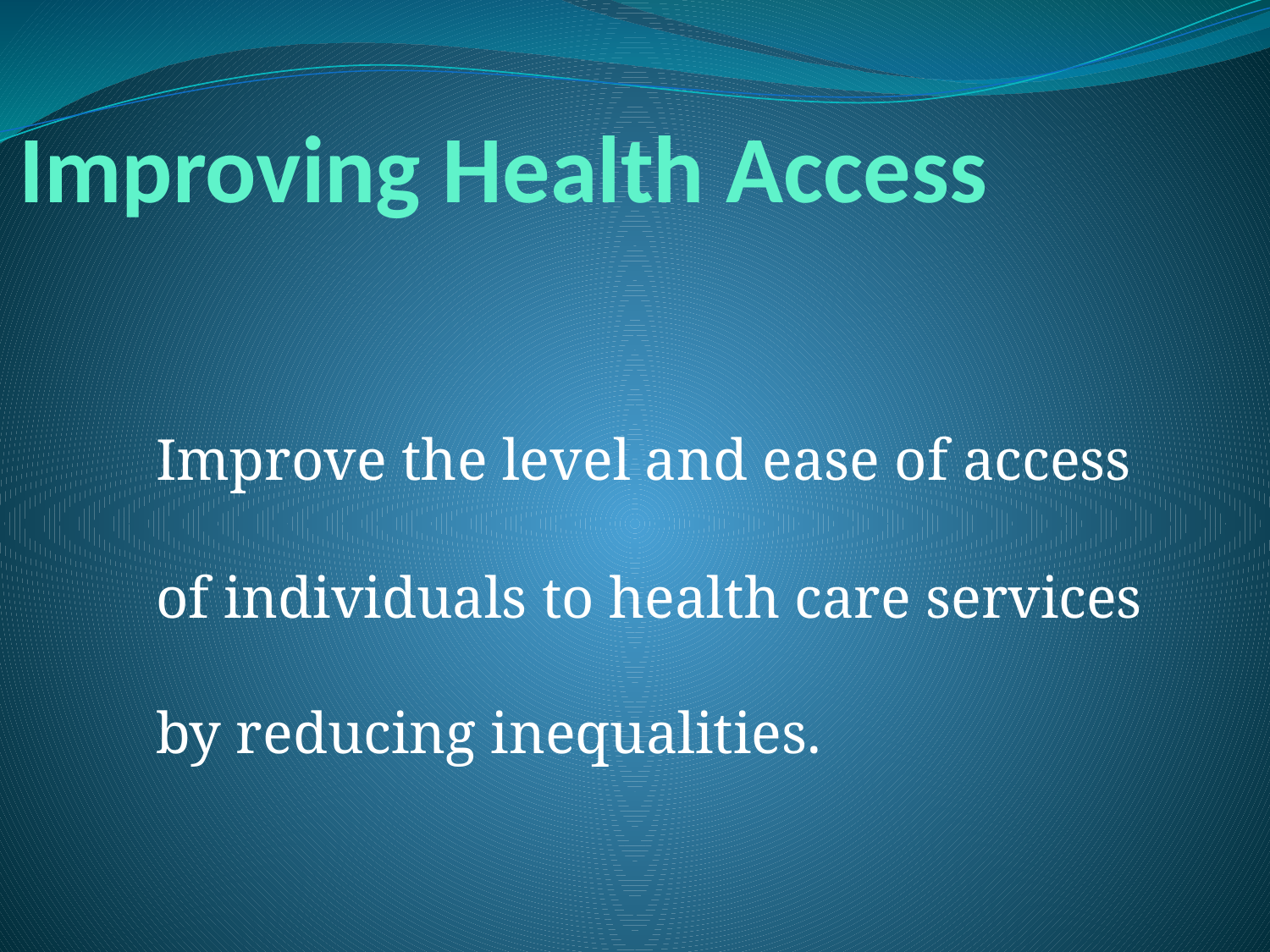

# Improving Health Access

	Improve the level and ease of access of individuals to health care services by reducing inequalities.